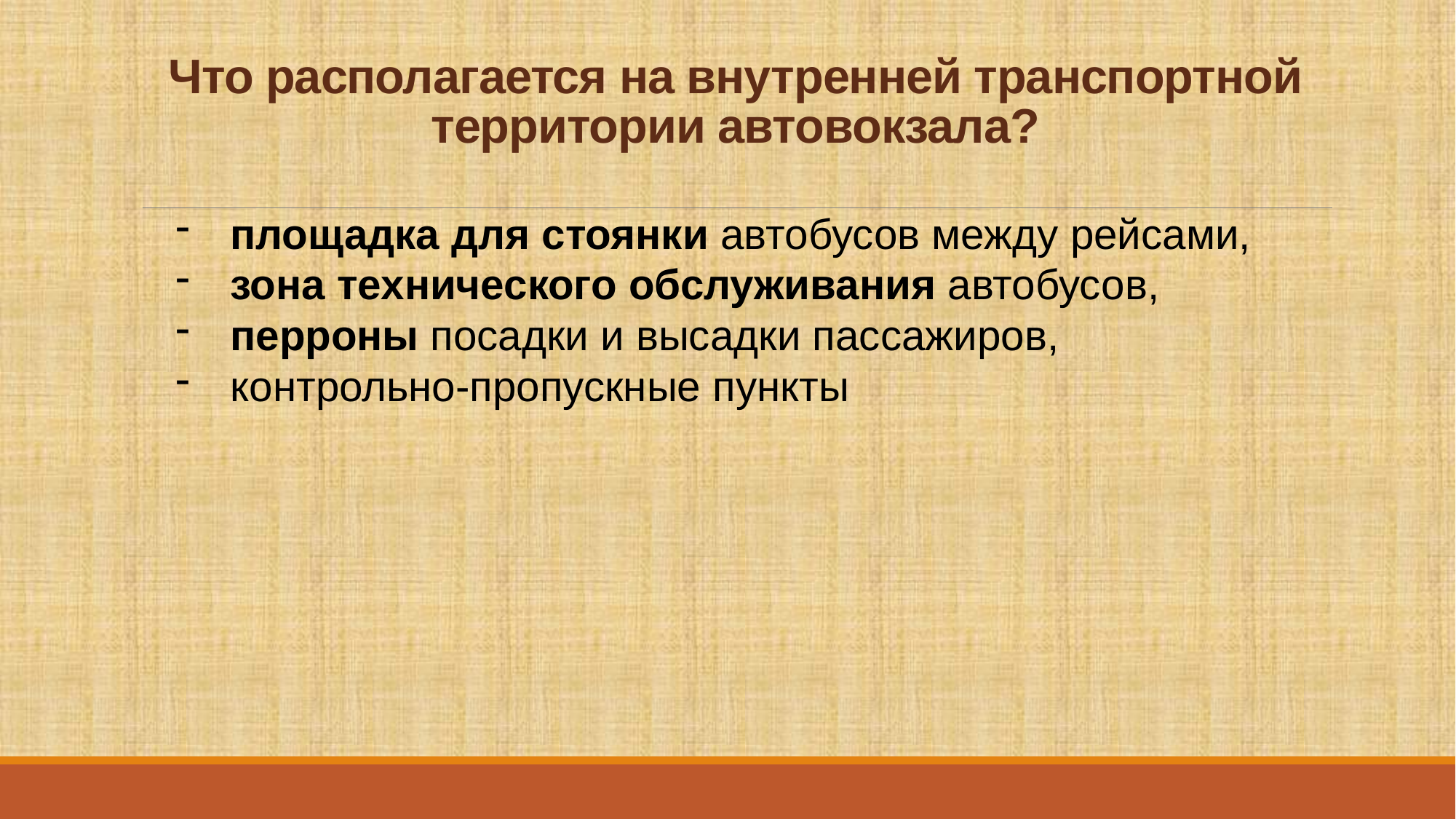

# Что располагается на внутренней транспортной территории автовокзала?
площадка для стоянки автобусов между рейсами,
зона технического обслуживания автобусов,
перроны посадки и высадки пассажиров,
контрольно-пропускные пункты